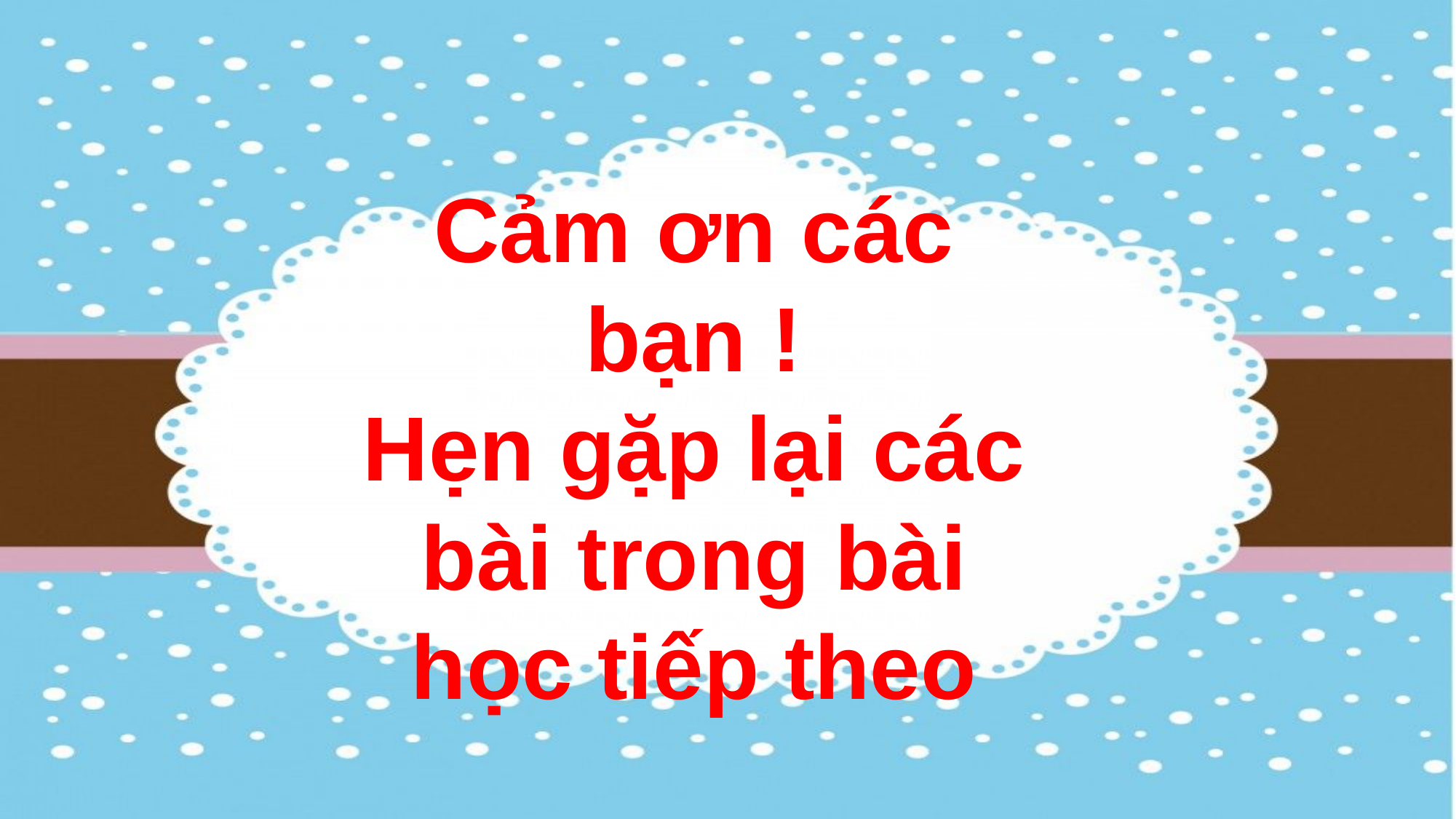

Cảm ơn các bạn !
Hẹn gặp lại các bài trong bài học tiếp theo